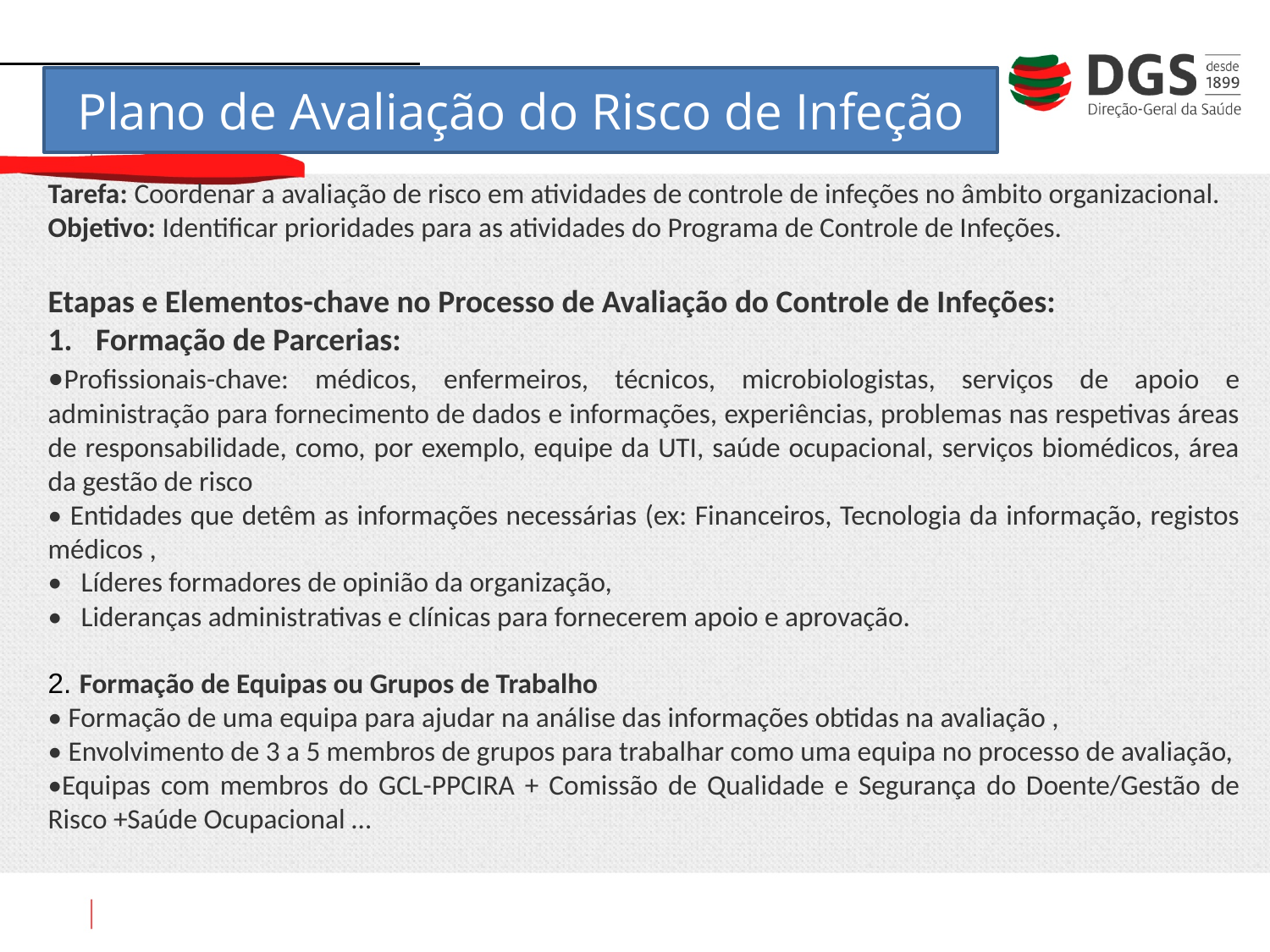

Plano de Avaliação do Risco de Infeção
Tarefa: Coordenar a avaliação de risco em atividades de controle de infeções no âmbito organizacional.
Objetivo: Identificar prioridades para as atividades do Programa de Controle de Infeções.

Etapas e Elementos-chave no Processo de Avaliação do Controle de Infeções:
Formação de Parcerias:
•Profissionais-chave: médicos, enfermeiros, técnicos, microbiologistas, serviços de apoio e administração para fornecimento de dados e informações, experiências, problemas nas respetivas áreas de responsabilidade, como, por exemplo, equipe da UTI, saúde ocupacional, serviços biomédicos, área da gestão de risco
• Entidades que detêm as informações necessárias (ex: Financeiros, Tecnologia da informação, registos médicos ,
•   Líderes formadores de opinião da organização,
•   Lideranças administrativas e clínicas para fornecerem apoio e aprovação.

2. Formação de Equipas ou Grupos de Trabalho
• Formação de uma equipa para ajudar na análise das informações obtidas na avaliação ,
• Envolvimento de 3 a 5 membros de grupos para trabalhar como uma equipa no processo de avaliação,
•Equipas com membros do GCL-PPCIRA + Comissão de Qualidade e Segurança do Doente/Gestão de Risco +Saúde Ocupacional …